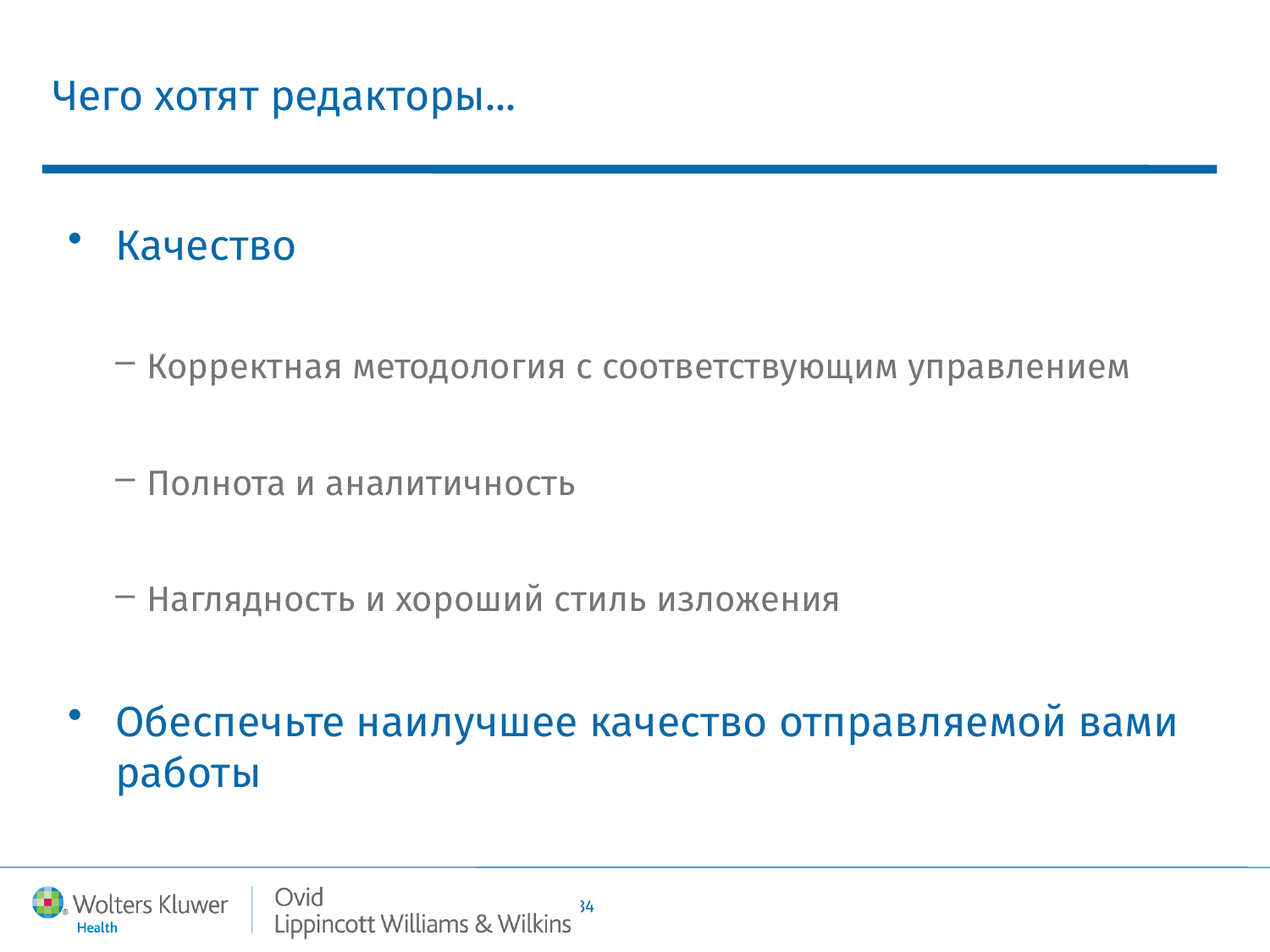

# Чего хотят редакторы...
Качество

Корректная методология с соответствующим управлением

Полнота и аналитичность

Наглядность и хороший стиль изложения

Обеспечьте наилучшее качество отправляемой вами работы